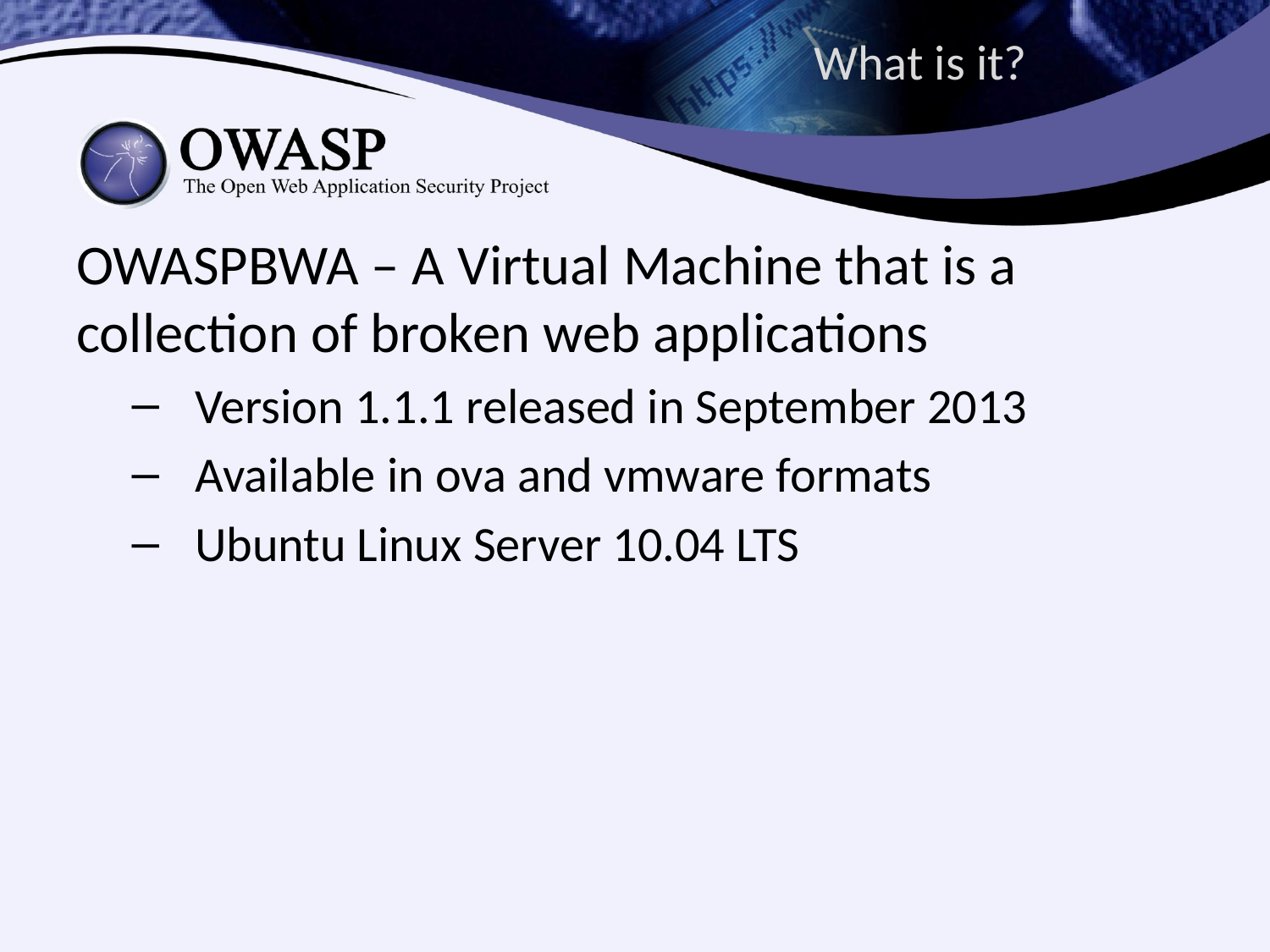

# What is it?
OWASPBWA – A Virtual Machine that is a collection of broken web applications
Version 1.1.1 released in September 2013
Available in ova and vmware formats
Ubuntu Linux Server 10.04 LTS